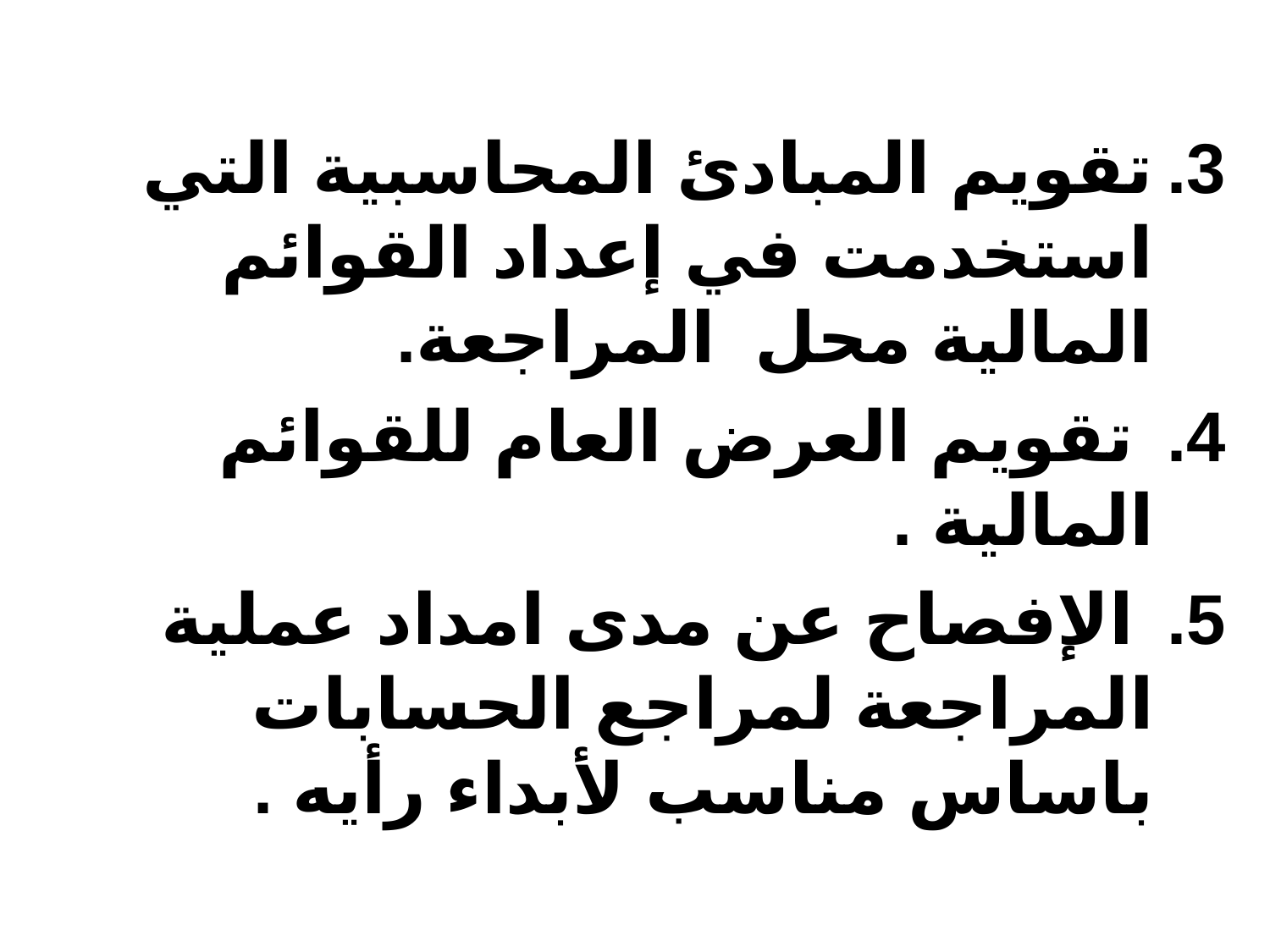

تقويم المبادئ المحاسبية التي استخدمت في إعداد القوائم المالية محل  المراجعة.
 تقويم العرض العام للقوائم المالية .
 الإفصاح عن مدى امداد عملية المراجعة لمراجع الحسابات باساس مناسب لأبداء رأيه .